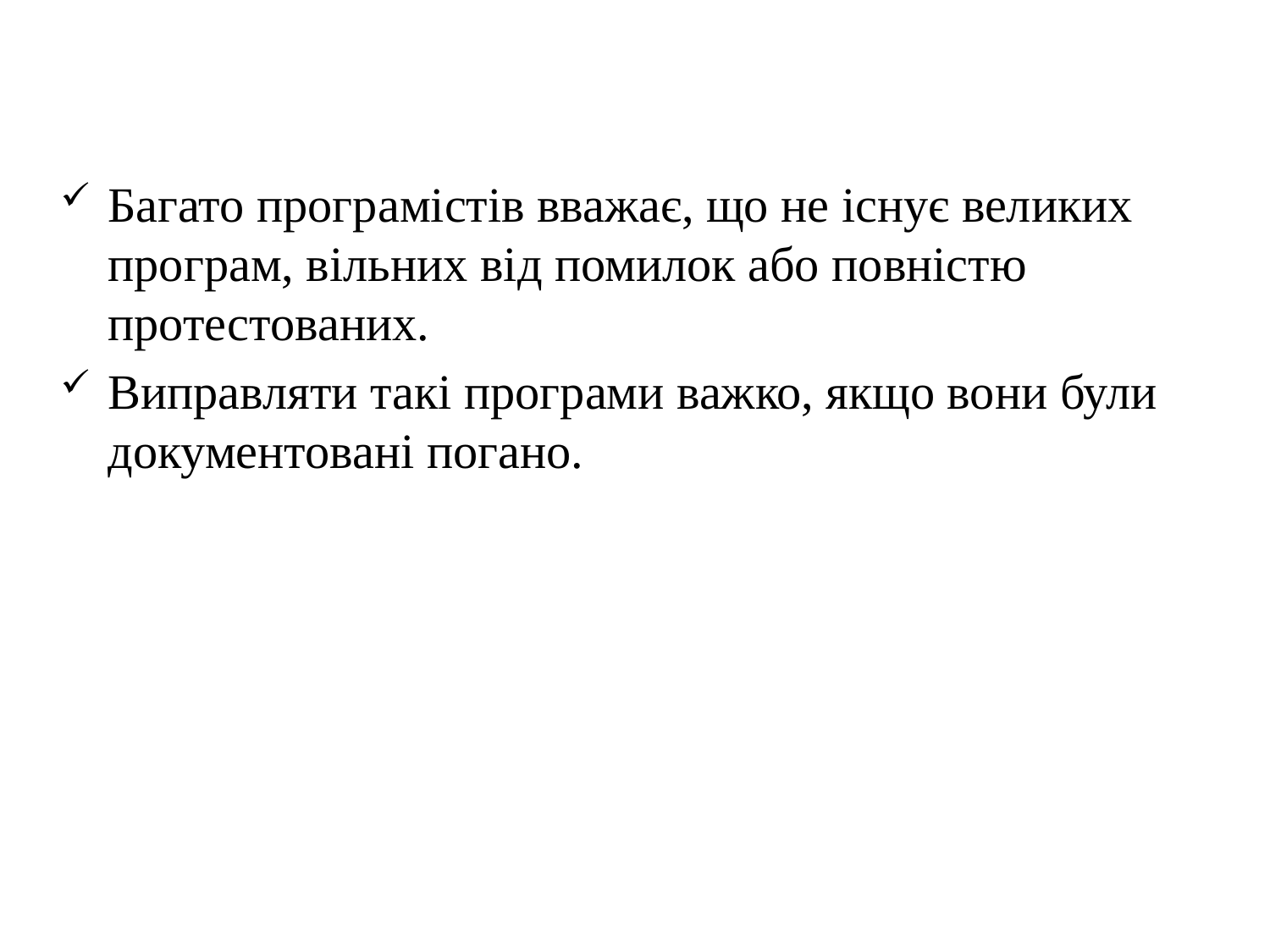

Багато програмістів вважає, що не існує великих програм, вільних від помилок або повністю протестованих.
Виправляти такі програми важко, якщо вони були документовані погано.